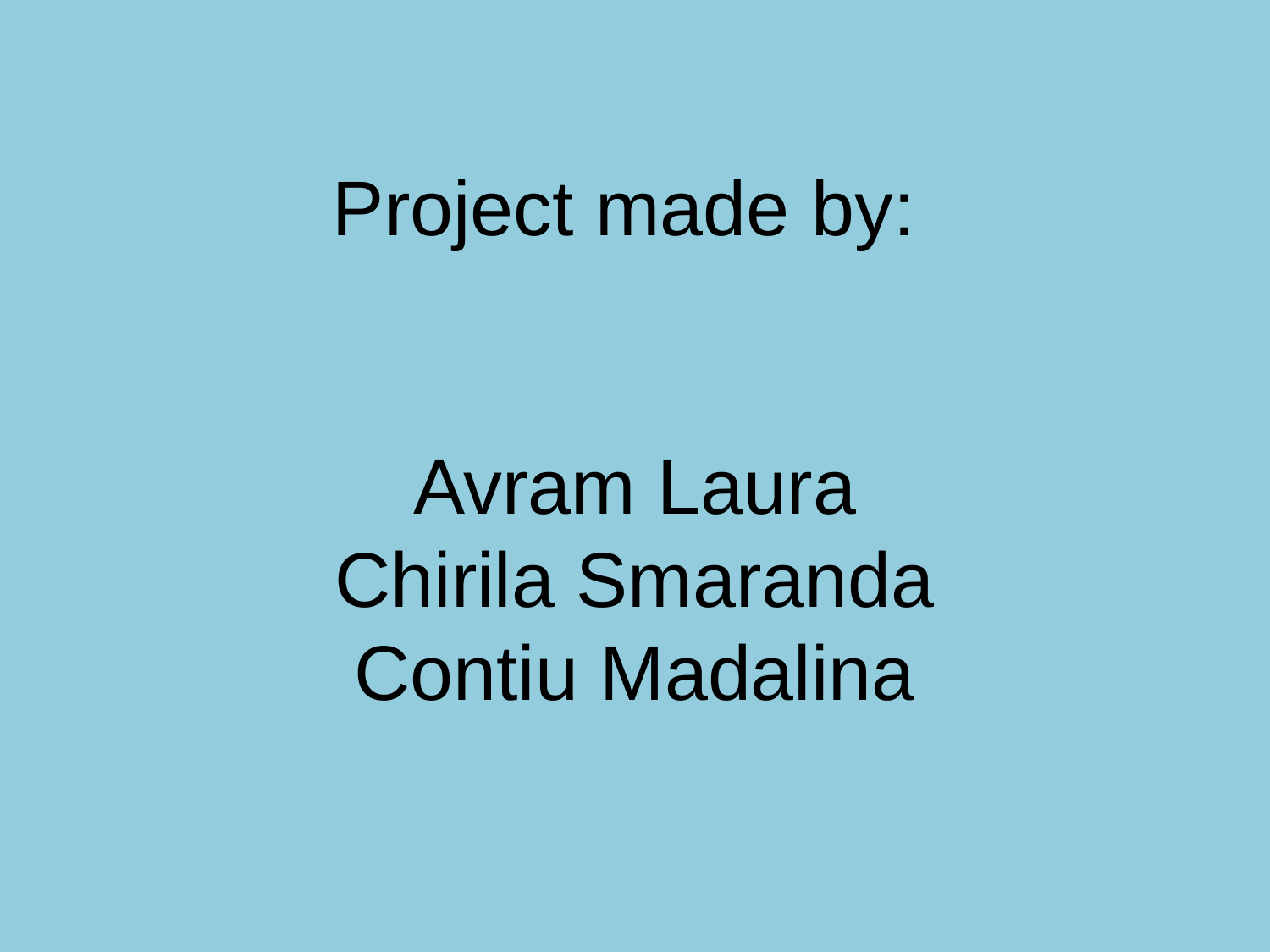

# Project made by: Avram Laura Chirila Smaranda Contiu Madalina